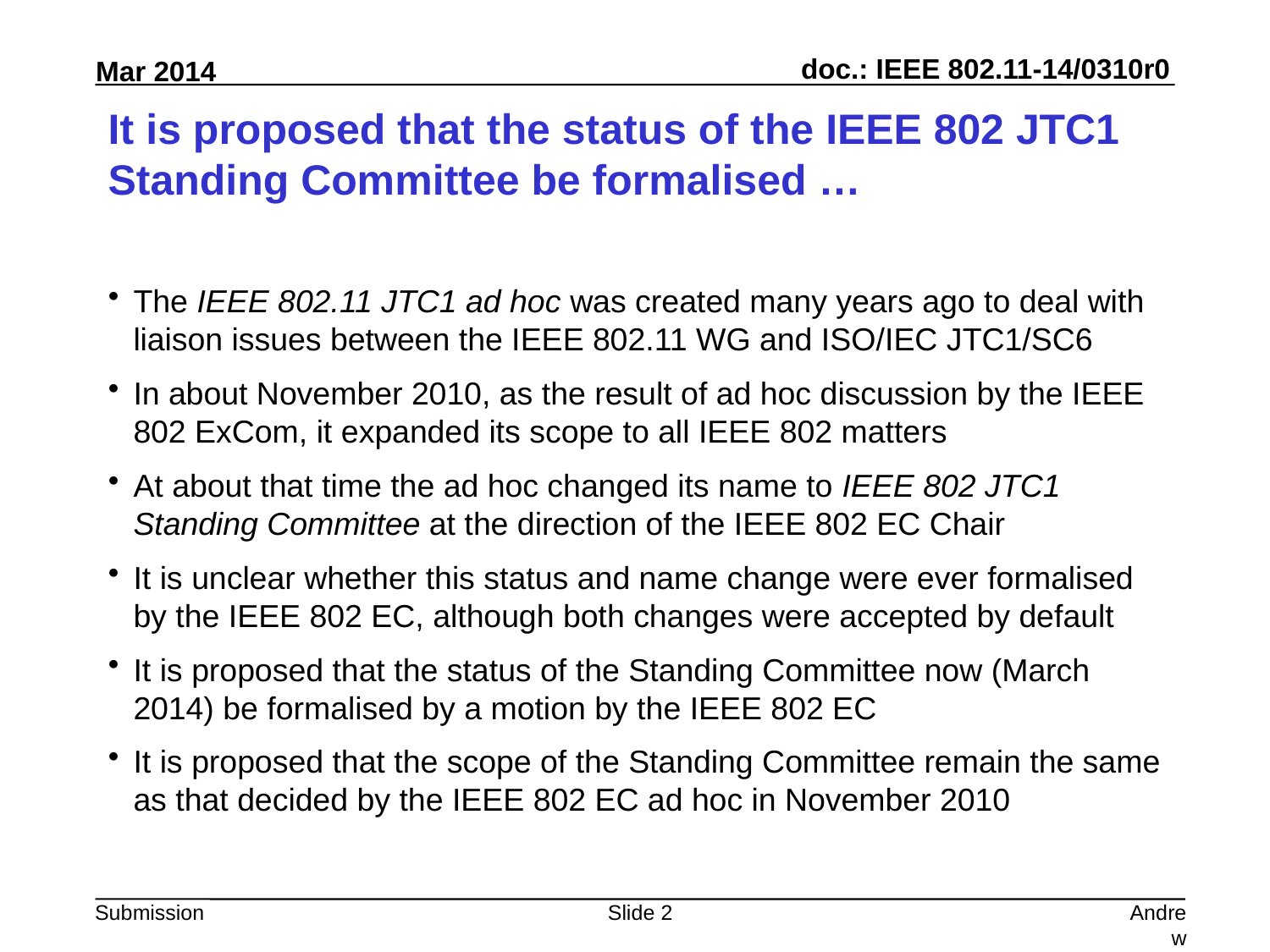

# It is proposed that the status of the IEEE 802 JTC1 Standing Committee be formalised …
The IEEE 802.11 JTC1 ad hoc was created many years ago to deal with liaison issues between the IEEE 802.11 WG and ISO/IEC JTC1/SC6
In about November 2010, as the result of ad hoc discussion by the IEEE 802 ExCom, it expanded its scope to all IEEE 802 matters
At about that time the ad hoc changed its name to IEEE 802 JTC1 Standing Committee at the direction of the IEEE 802 EC Chair
It is unclear whether this status and name change were ever formalised by the IEEE 802 EC, although both changes were accepted by default
It is proposed that the status of the Standing Committee now (March 2014) be formalised by a motion by the IEEE 802 EC
It is proposed that the scope of the Standing Committee remain the same as that decided by the IEEE 802 EC ad hoc in November 2010

Slide 2
Andrew Myles, Cisco